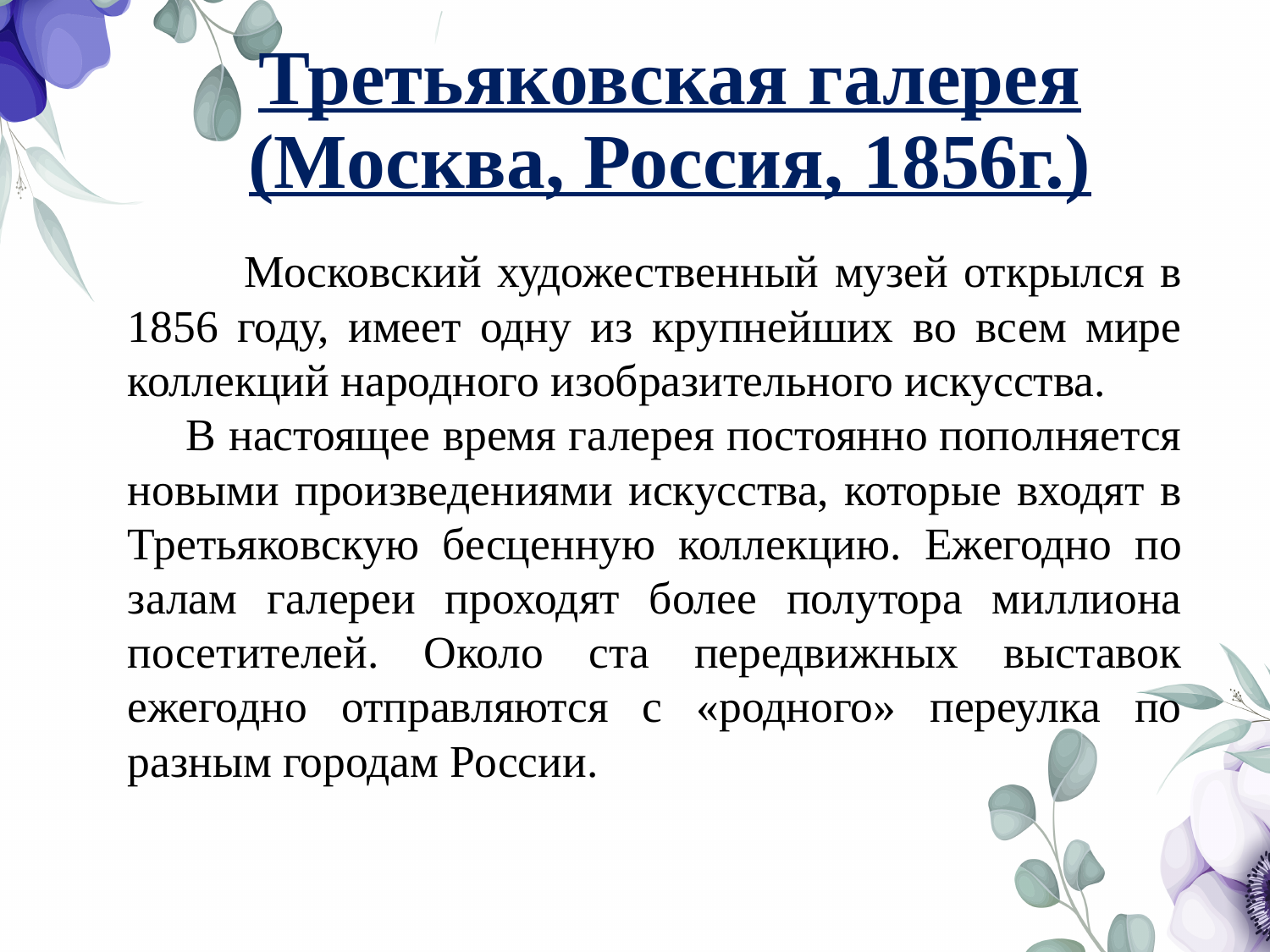

# Третьяковская галерея (Москва, Россия, 1856г.)
	Московский художественный музей открылся в 1856 году, имеет одну из крупнейших во всем мире коллекций народного изобразительного искусства.
В настоящее время галерея постоянно пополняется новыми произведениями искусства, которые входят в Третьяковскую бесценную коллекцию. Ежегодно по залам галереи проходят более полутора миллиона посетителей. Около ста передвижных выставок ежегодно отправляются с «родного» переулка по разным городам России.